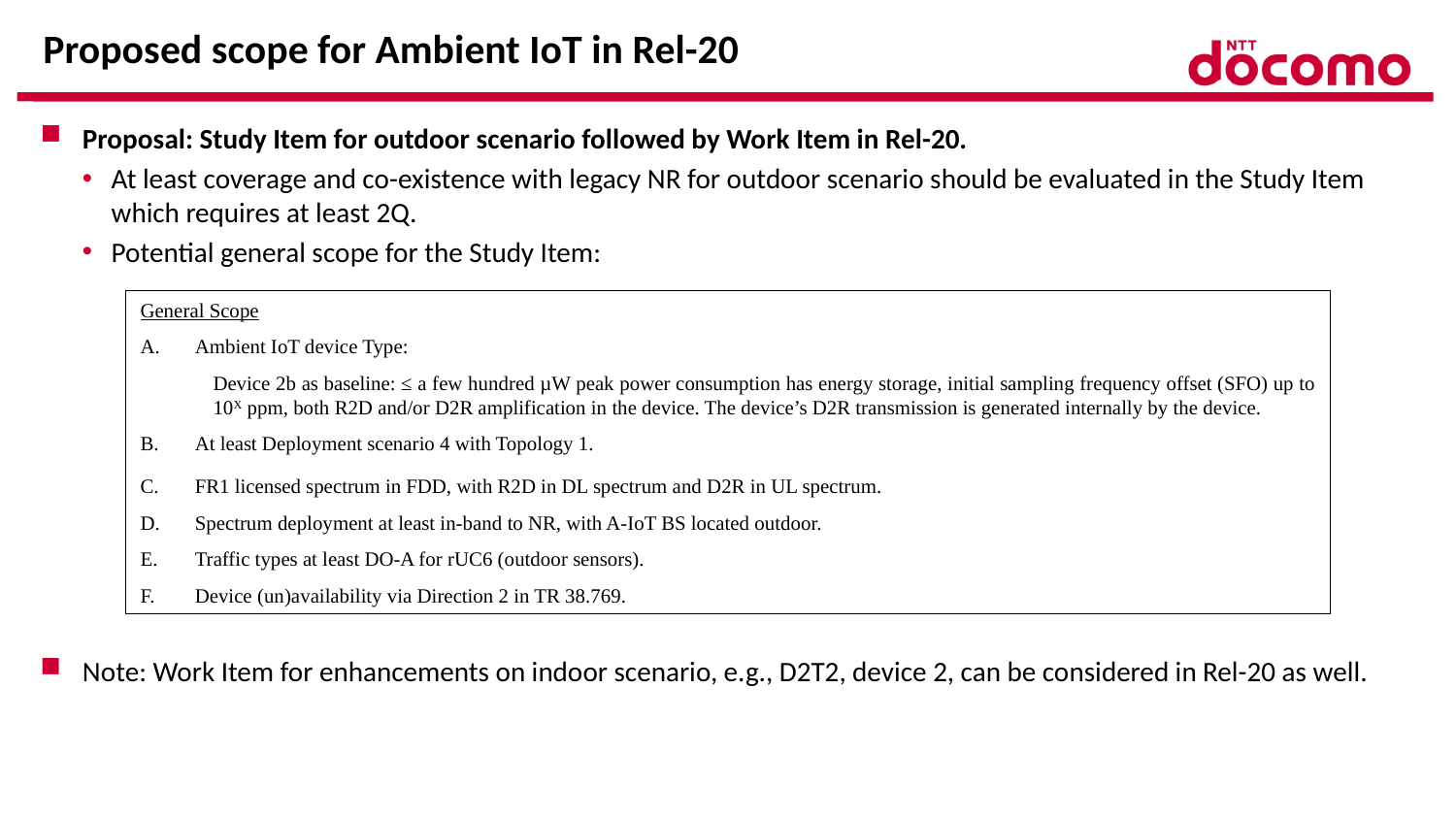

# Proposed scope for Ambient IoT in Rel-20
Proposal: Study Item for outdoor scenario followed by Work Item in Rel-20.
At least coverage and co-existence with legacy NR for outdoor scenario should be evaluated in the Study Item which requires at least 2Q.
Potential general scope for the Study Item:

General Scope
Ambient IoT device Type:
Device 2b as baseline: ≤ a few hundred µW peak power consumption has energy storage, initial sampling frequency offset (SFO) up to 10X ppm, both R2D and/or D2R amplification in the device. The device’s D2R transmission is generated internally by the device.
At least Deployment scenario 4 with Topology 1.
FR1 licensed spectrum in FDD, with R2D in DL spectrum and D2R in UL spectrum.
Spectrum deployment at least in-band to NR, with A-IoT BS located outdoor.
Traffic types at least DO-A for rUC6 (outdoor sensors).
Device (un)availability via Direction 2 in TR 38.769.
Note: Work Item for enhancements on indoor scenario, e.g., D2T2, device 2, can be considered in Rel-20 as well.